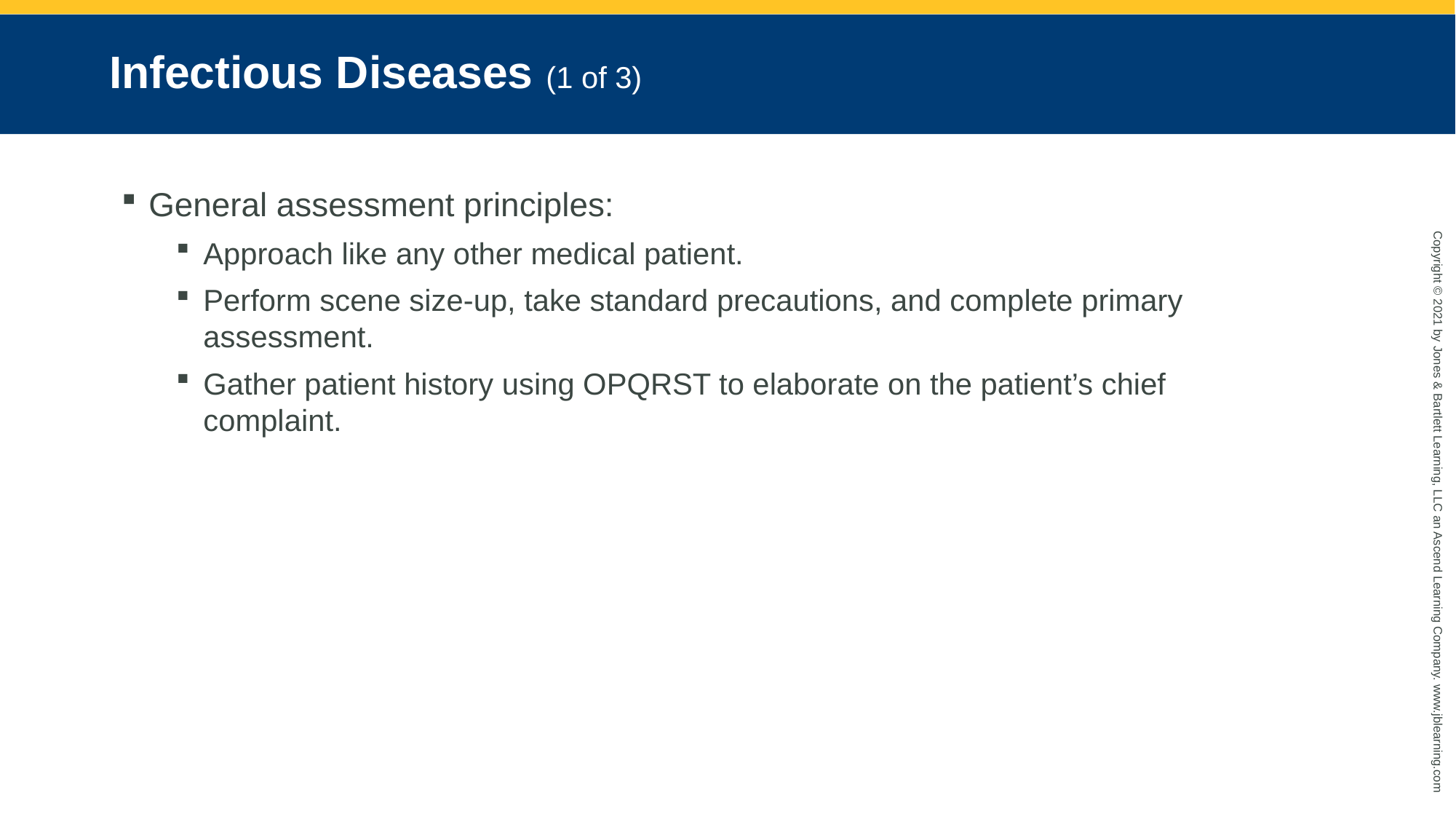

# Infectious Diseases (1 of 3)
General assessment principles:
Approach like any other medical patient.
Perform scene size-up, take standard precautions, and complete primary assessment.
Gather patient history using OPQRST to elaborate on the patient’s chief complaint.